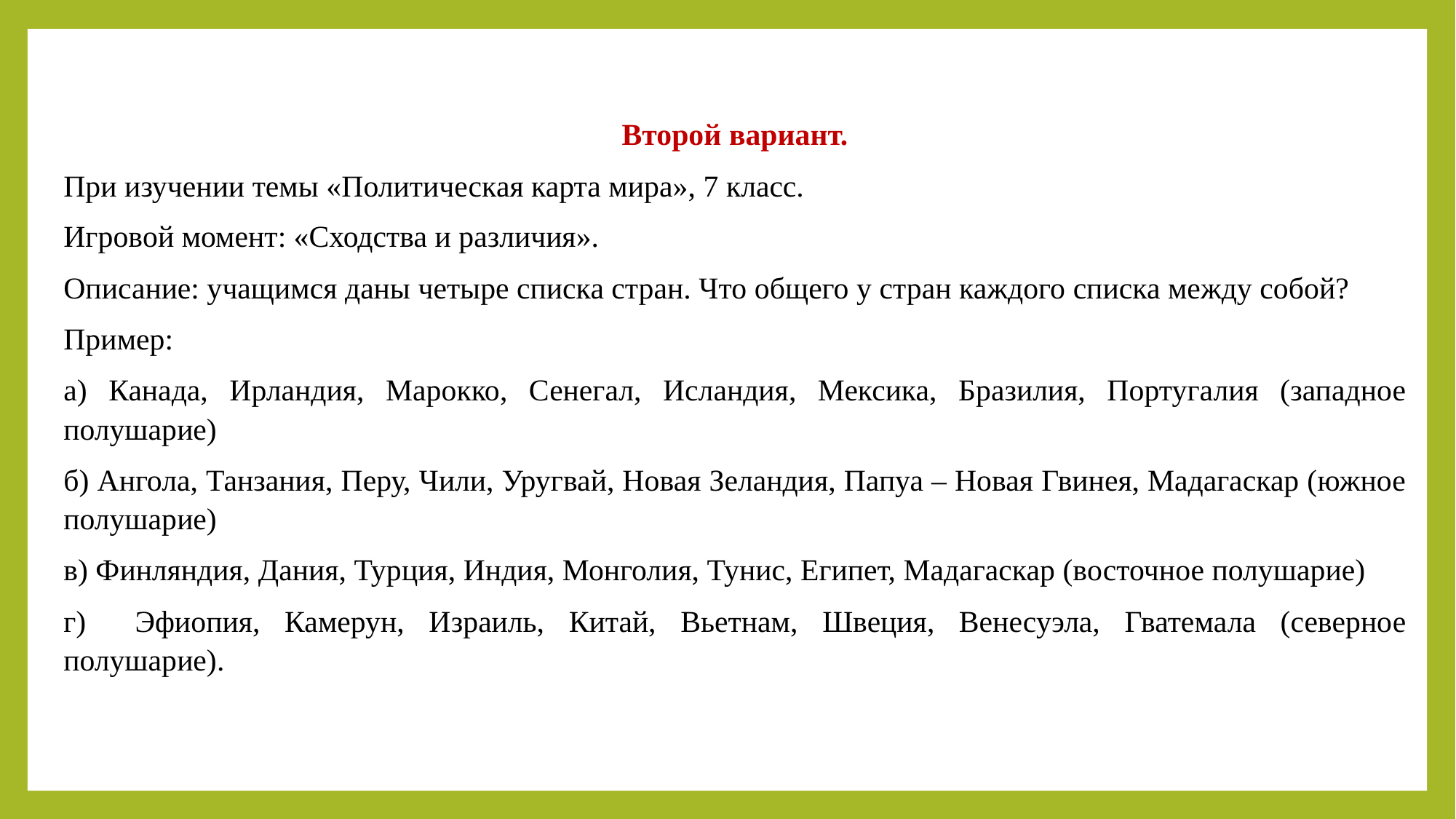

Второй вариант.
При изучении темы «Политическая карта мира», 7 класс.
Игровой момент: «Сходства и различия».
Описание: учащимся даны четыре списка стран. Что общего у стран каждого списка между собой?
Пример:
а) Канада, Ирландия, Марокко, Сенегал, Исландия, Мексика, Бразилия, Португалия (западное полушарие)
б) Ангола, Танзания, Перу, Чили, Уругвай, Новая Зеландия, Папуа – Новая Гвинея, Мадагаскар (южное полушарие)
в) Финляндия, Дания, Турция, Индия, Монголия, Тунис, Египет, Мадагаскар (восточное полушарие)
г)  Эфиопия, Камерун, Израиль, Китай, Вьетнам, Швеция, Венесуэла, Гватемала (северное полушарие).